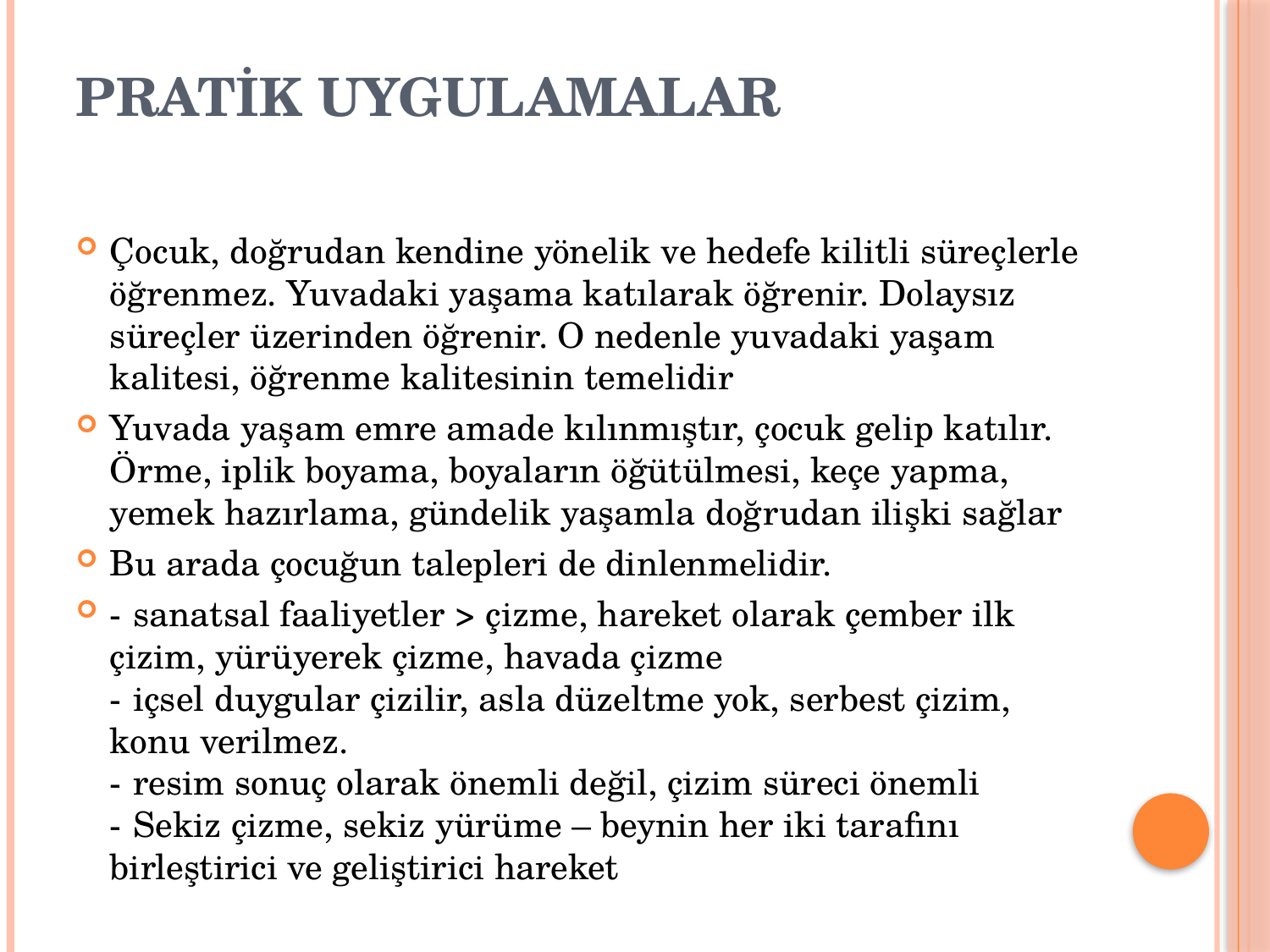

# Pratik uygulamalar
Çocuk, doğrudan kendine yönelik ve hedefe kilitli süreçlerle öğrenmez. Yuvadaki yaşama katılarak öğrenir. Dolaysız süreçler üzerinden öğrenir. O nedenle yuvadaki yaşam kalitesi, öğrenme kalitesinin temelidir
Yuvada yaşam emre amade kılınmıştır, çocuk gelip katılır. Örme, iplik boyama, boyaların öğütülmesi, keçe yapma, yemek hazırlama, gündelik yaşamla doğrudan ilişki sağlar
Bu arada çocuğun talepleri de dinlenmelidir.
- sanatsal faaliyetler > çizme, hareket olarak çember ilk çizim, yürüyerek çizme, havada çizme
- içsel duygular çizilir, asla düzeltme yok, serbest çizim, konu verilmez.
- resim sonuç olarak önemli değil, çizim süreci önemli
- Sekiz çizme, sekiz yürüme – beynin her iki tarafını birleştirici ve geliştirici hareket